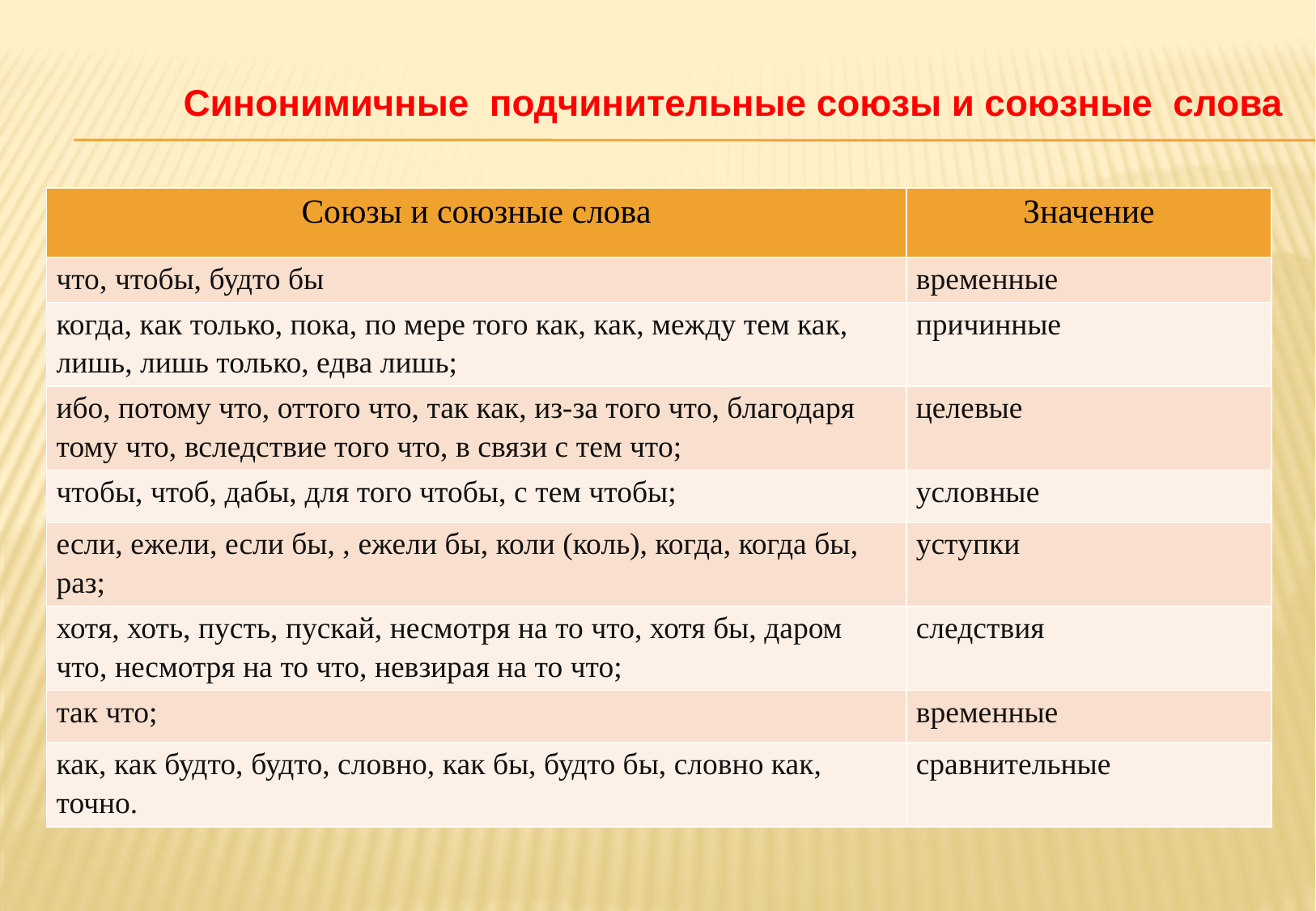

# Синонимичные  подчинительные союзы и союзные  слова
| Союзы и союзные слова | Значение |
| --- | --- |
| что, чтобы, будто бы | временные |
| когда, как только, пока, по мере того как, как, между тем как, лишь, лишь только, едва лишь; | причинные |
| ибо, потому что, оттого что, так как, из-за того что, благодаря тому что, вследствие того что, в связи с тем что; | целевые |
| чтобы, чтоб, дабы, для того чтобы, с тем чтобы; | условные |
| если, ежели, если бы, , ежели бы, коли (коль), когда, когда бы, раз; | уступки |
| хотя, хоть, пусть, пускай, несмотря на то что, хотя бы, даром что, несмотря на то что, невзирая на то что; | следствия |
| так что; | временные |
| как, как будто, будто, словно, как бы, будто бы, словно как, точно. | сравнительные |
30